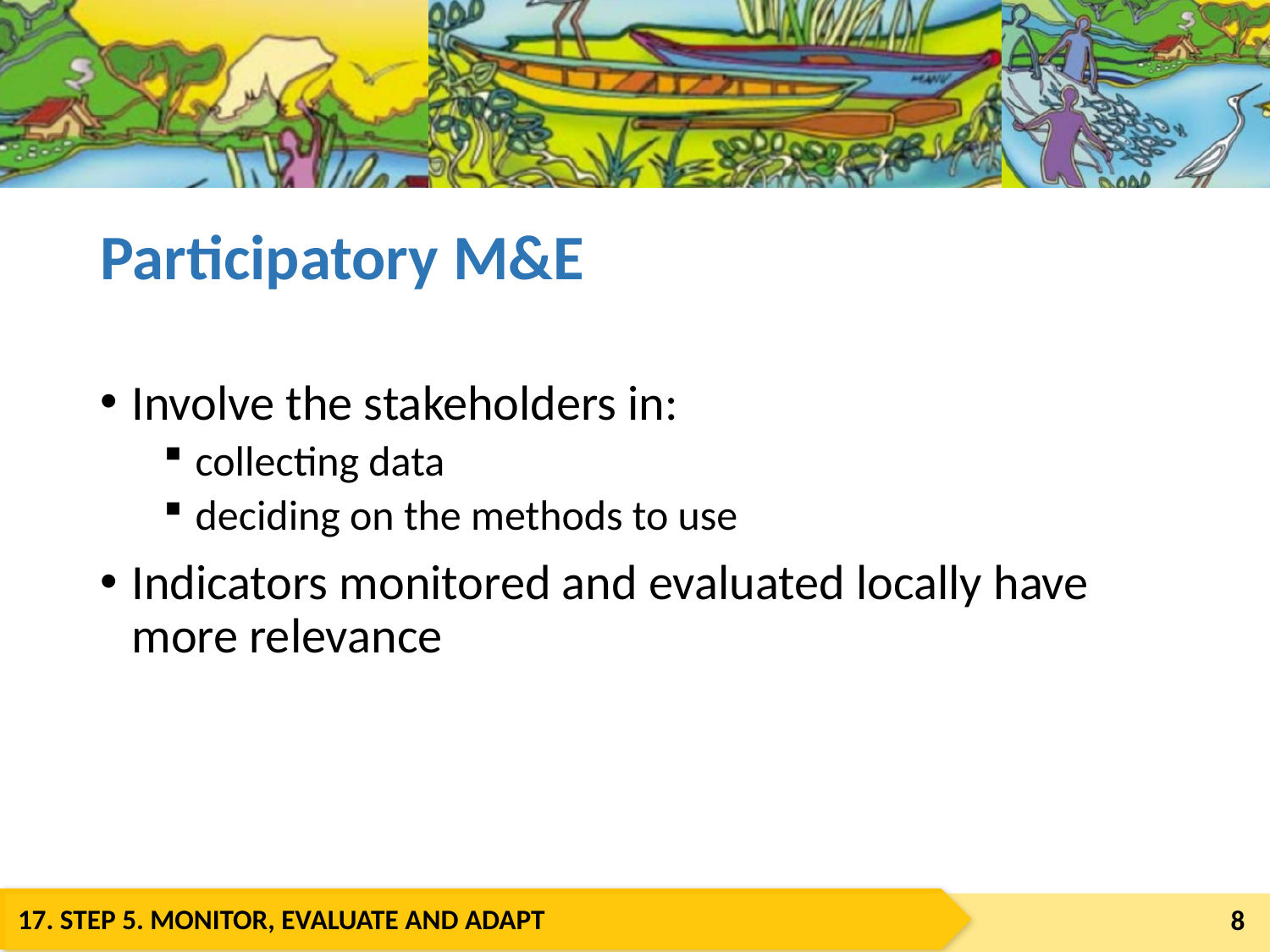

# Participatory M&E
Involve the stakeholders in:
collecting data
deciding on the methods to use
Indicators monitored and evaluated locally have more relevance

8